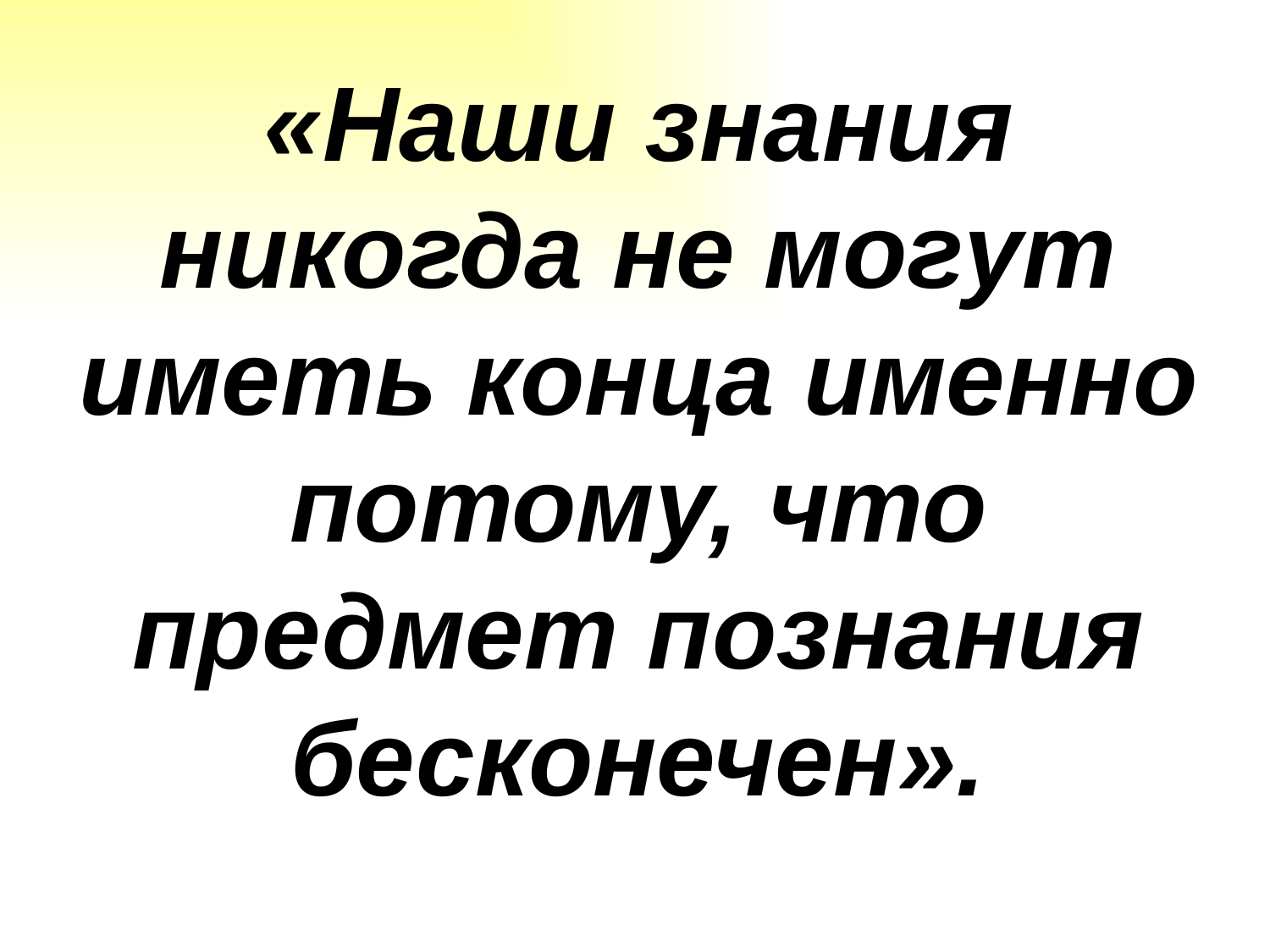

«Наши знания никогда не могут иметь конца именно потому, что предмет познания бесконечен».